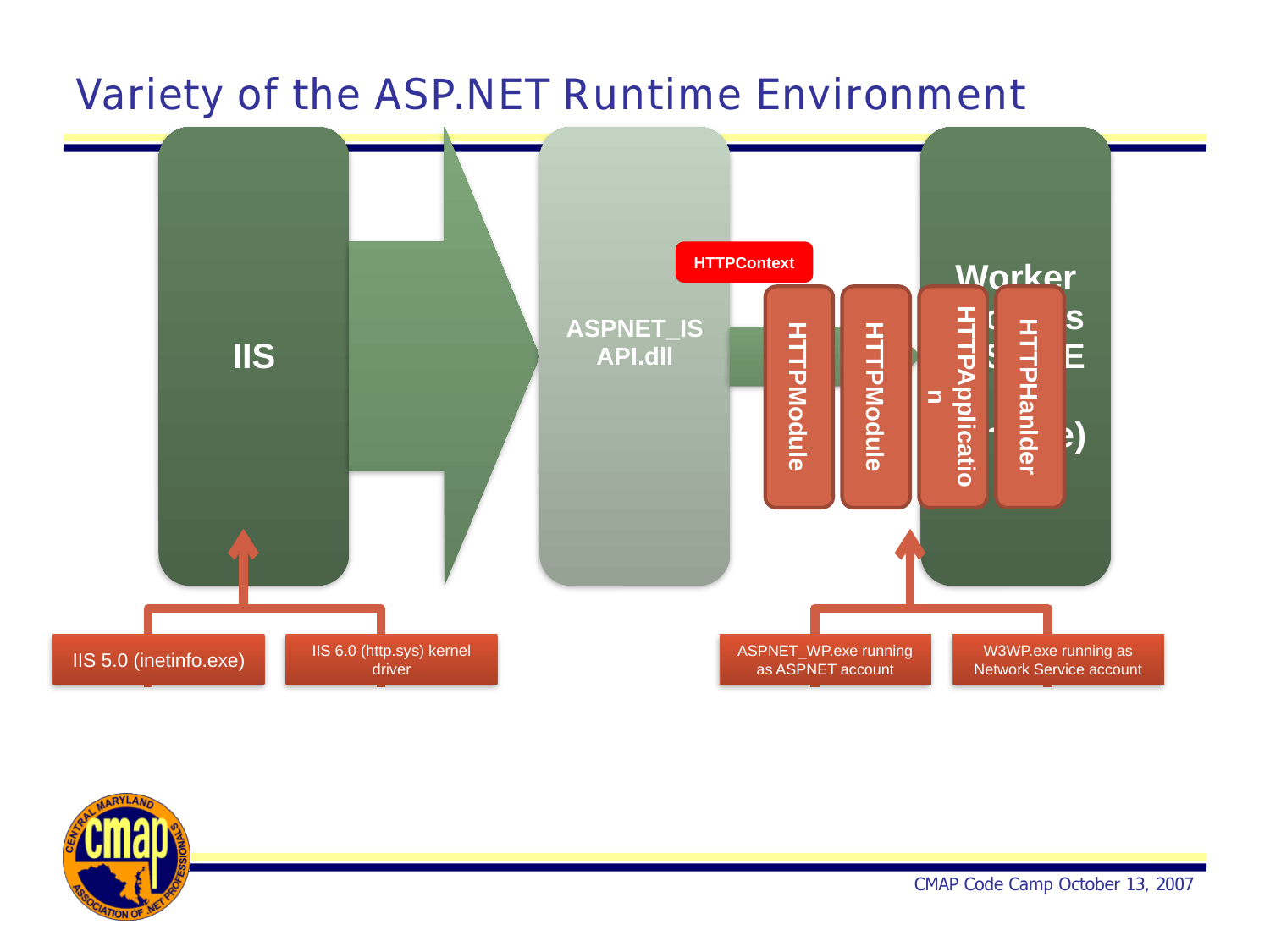

# Variety of the ASP.NET Runtime Environment
IIS
ASPNET_ISAPI.dll
Worker Process
(ASP.NET runtime)
HTTPContext
HTTPModule
HTTPModule
HTTPApplication
HTTPHanlder
IIS 5.0 (inetinfo.exe)
IIS 6.0 (http.sys) kernel driver
ASPNET_WP.exe running as ASPNET account
W3WP.exe running as Network Service account
CMAP Code Camp October 13, 2007